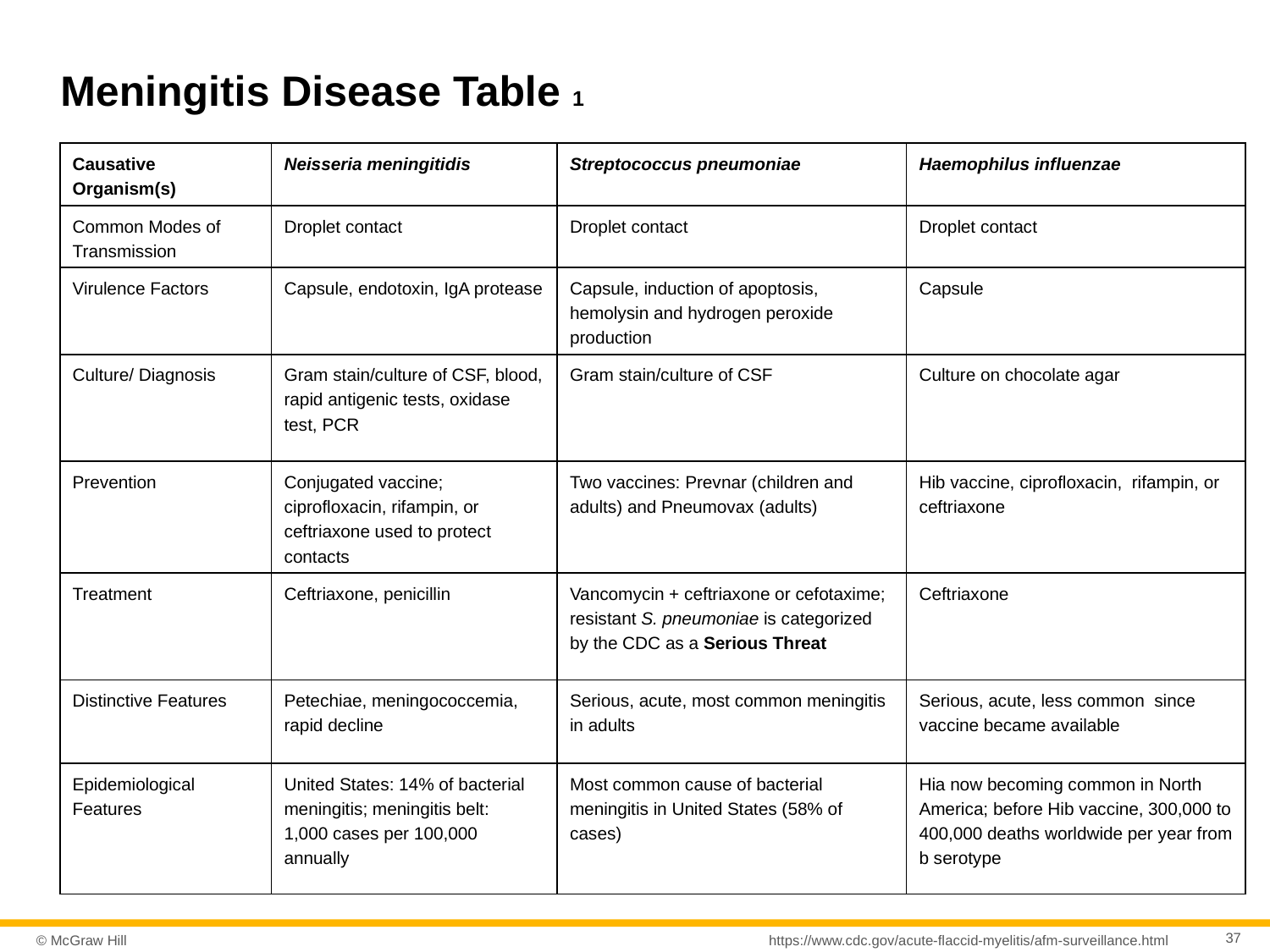

# Meningitis Disease Table 1
| Causative Organism(s) | Neisseria meningitidis | Streptococcus pneumoniae | Haemophilus influenzae |
| --- | --- | --- | --- |
| Common Modes of Transmission | Droplet contact | Droplet contact | Droplet contact |
| Virulence Factors | Capsule, endotoxin, IgA protease | Capsule, induction of apoptosis, hemolysin and hydrogen peroxide production | Capsule |
| Culture/ Diagnosis | Gram stain/culture of CSF, blood, rapid antigenic tests, oxidase test, PCR | Gram stain/culture of CSF | Culture on chocolate agar |
| Prevention | Conjugated vaccine; ciprofloxacin, rifampin, or ceftriaxone used to protect contacts | Two vaccines: Prevnar (children and adults) and Pneumovax (adults) | Hib vaccine, ciprofloxacin, rifampin, or ceftriaxone |
| Treatment | Ceftriaxone, penicillin | Vancomycin + ceftriaxone or cefotaxime; resistant S. pneumoniae is categorized by the CDC as a Serious Threat | Ceftriaxone |
| Distinctive Features | Petechiae, meningococcemia, rapid decline | Serious, acute, most common meningitis in adults | Serious, acute, less common since vaccine became available |
| Epidemiological Features | United States: 14% of bacterial meningitis; meningitis belt: 1,000 cases per 100,000 annually | Most common cause of bacterial meningitis in United States (58% of cases) | Hia now becoming common in North America; before Hib vaccine, 300,000 to 400,000 deaths worldwide per year from b serotype |
https://www.cdc.gov/acute-flaccid-myelitis/afm-surveillance.html